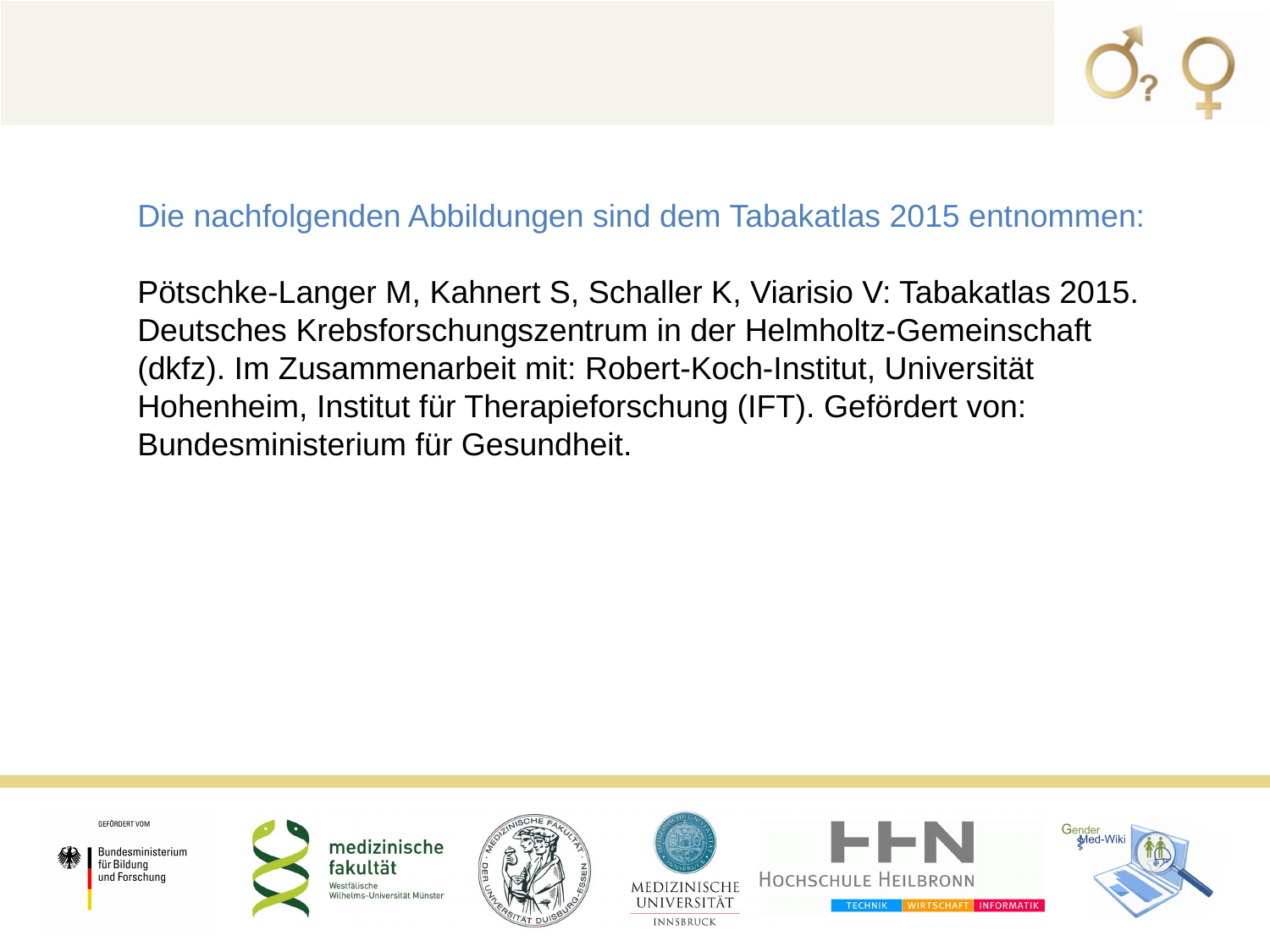

Die nachfolgenden Abbildungen sind dem Tabakatlas 2015 entnommen:

Pötschke-Langer M, Kahnert S, Schaller K, Viarisio V: Tabakatlas 2015. Deutsches Krebsforschungszentrum in der Helmholtz-Gemeinschaft (dkfz). Im Zusammenarbeit mit: Robert-Koch-Institut, Universität Hohenheim, Institut für Therapieforschung (IFT). Gefördert von: Bundesministerium für Gesundheit.